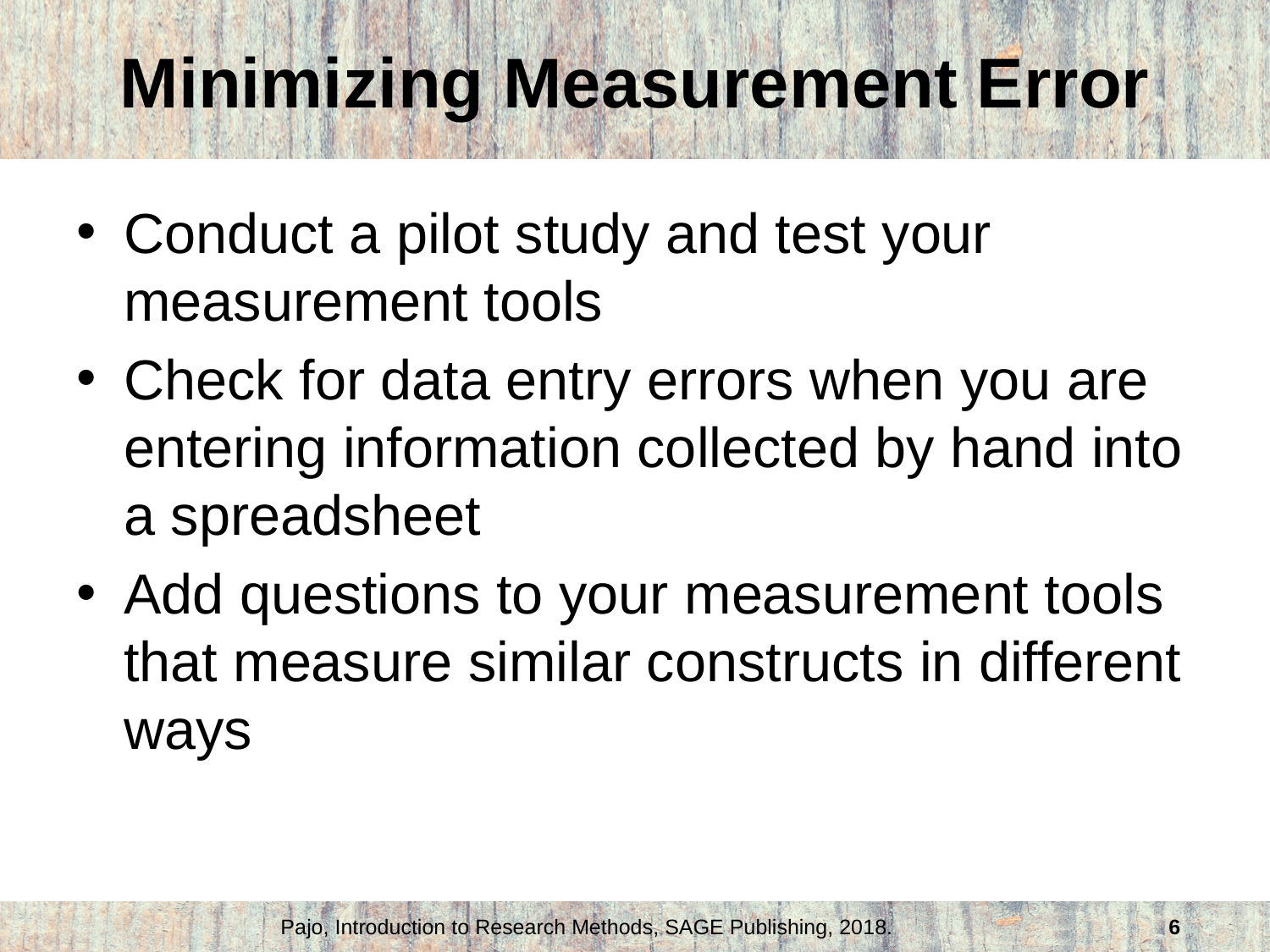

# Minimizing Measurement Error
Conduct a pilot study and test your measurement tools
Check for data entry errors when you are entering information collected by hand into a spreadsheet
Add questions to your measurement tools that measure similar constructs in different ways

Pajo, Introduction to Research Methods, SAGE Publishing, 2018.
6